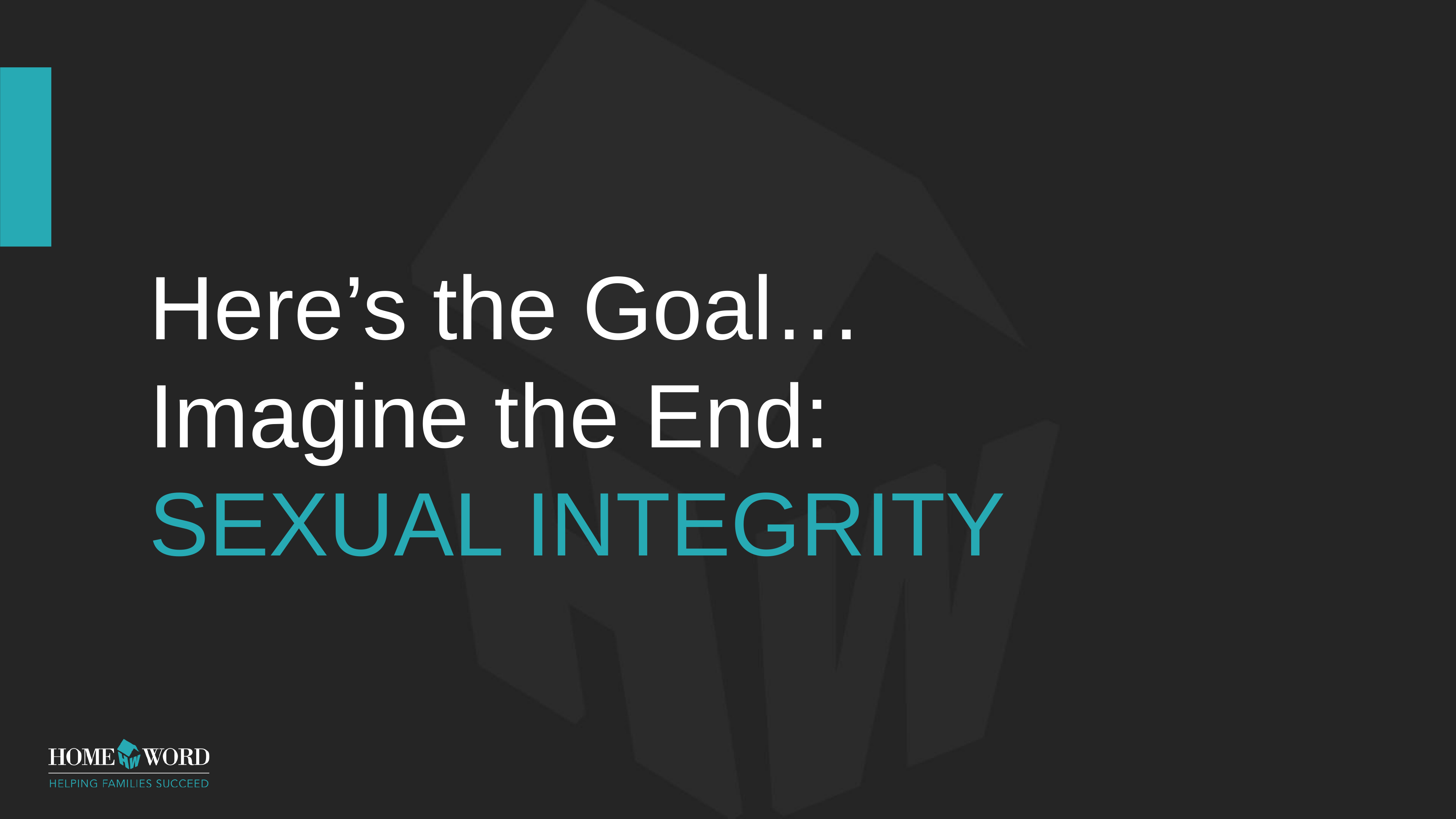

# Here’s the Goal… Imagine the End: SEXUAL INTEGRITY